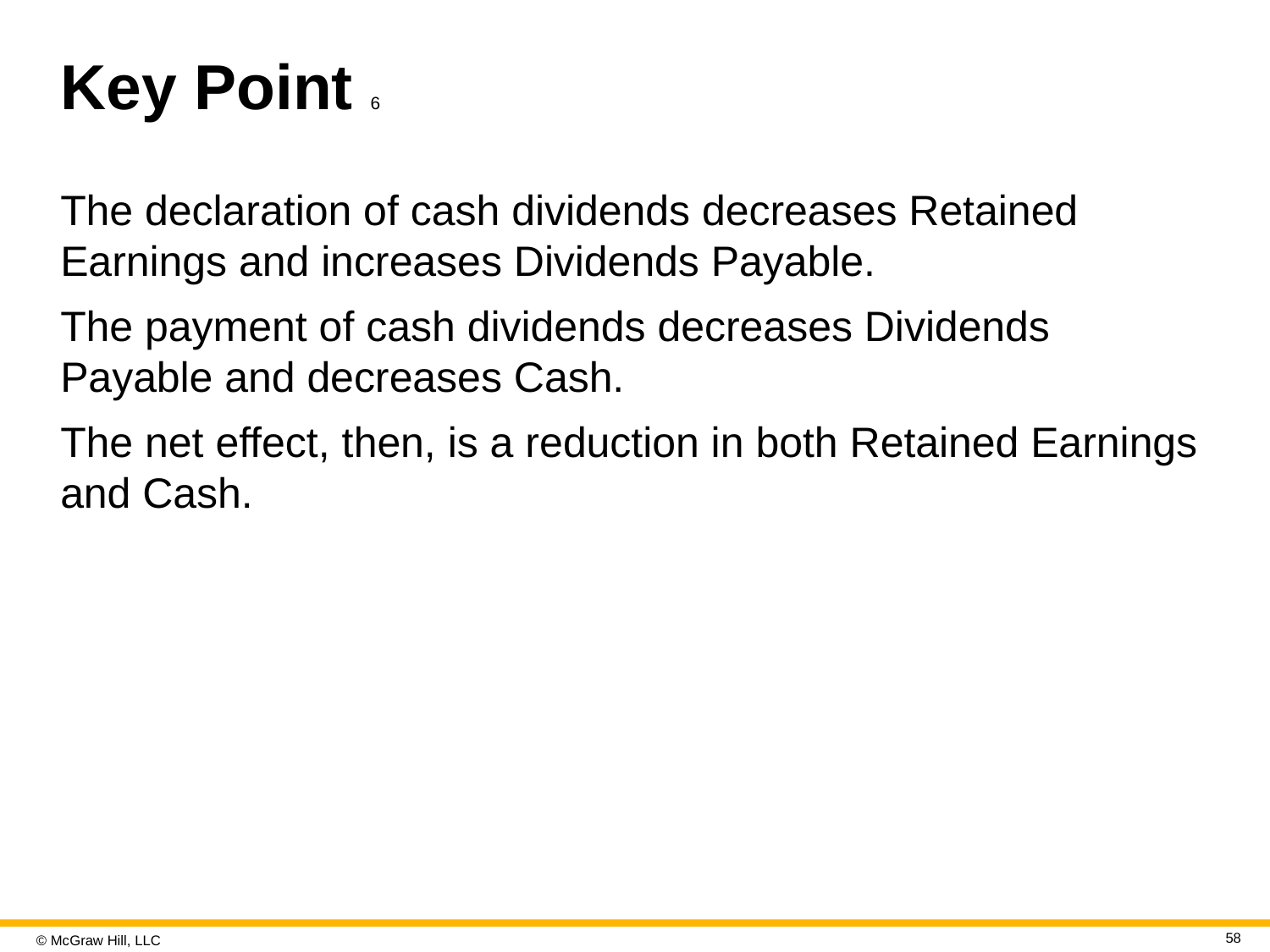

# Key Point 6
The declaration of cash dividends decreases Retained Earnings and increases Dividends Payable.
The payment of cash dividends decreases Dividends Payable and decreases Cash.
The net effect, then, is a reduction in both Retained Earnings and Cash.
58